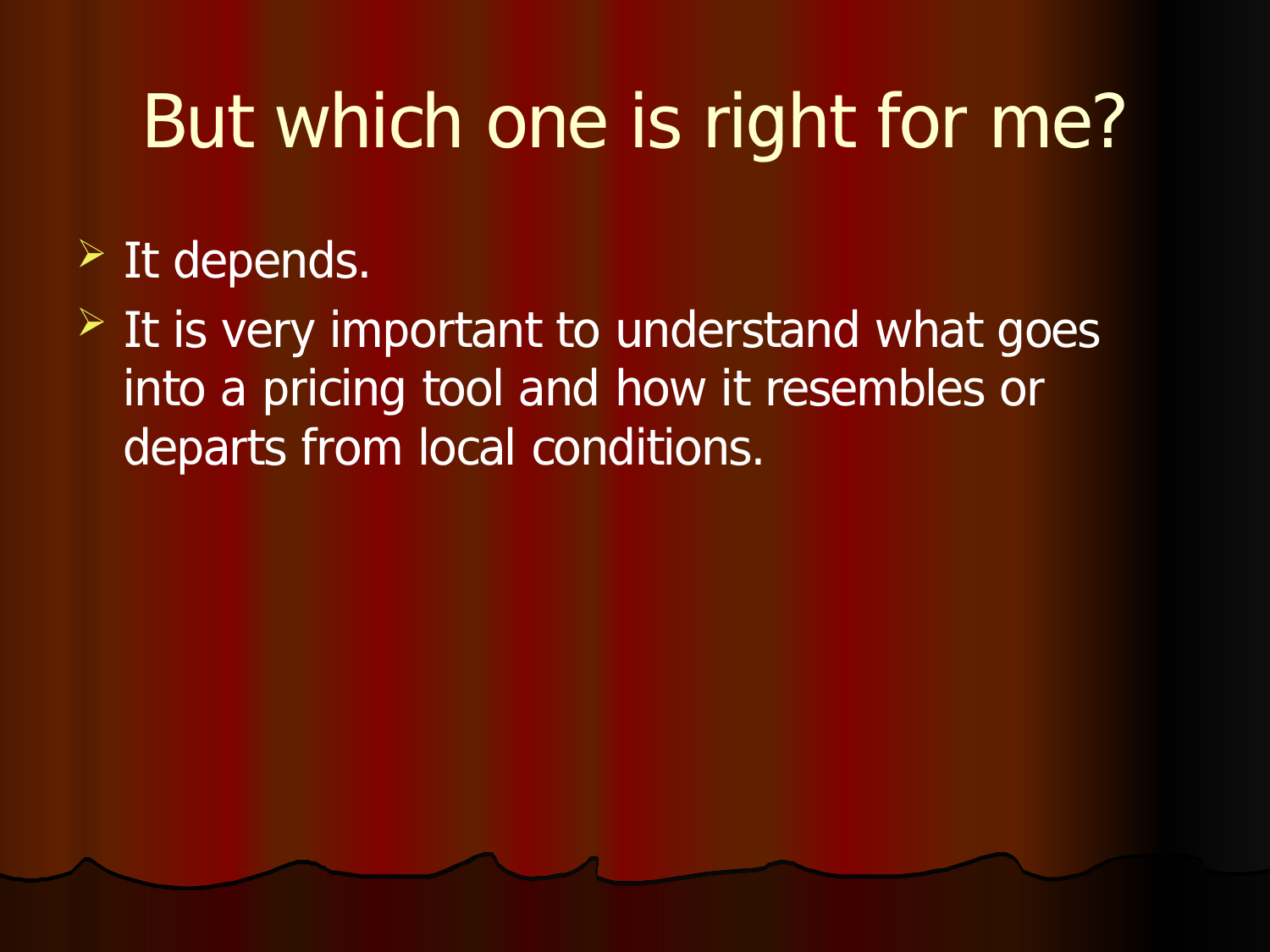

# But which one is right for me?
It depends.
It is very important to understand what goes into a pricing tool and how it resembles or departs from local conditions.